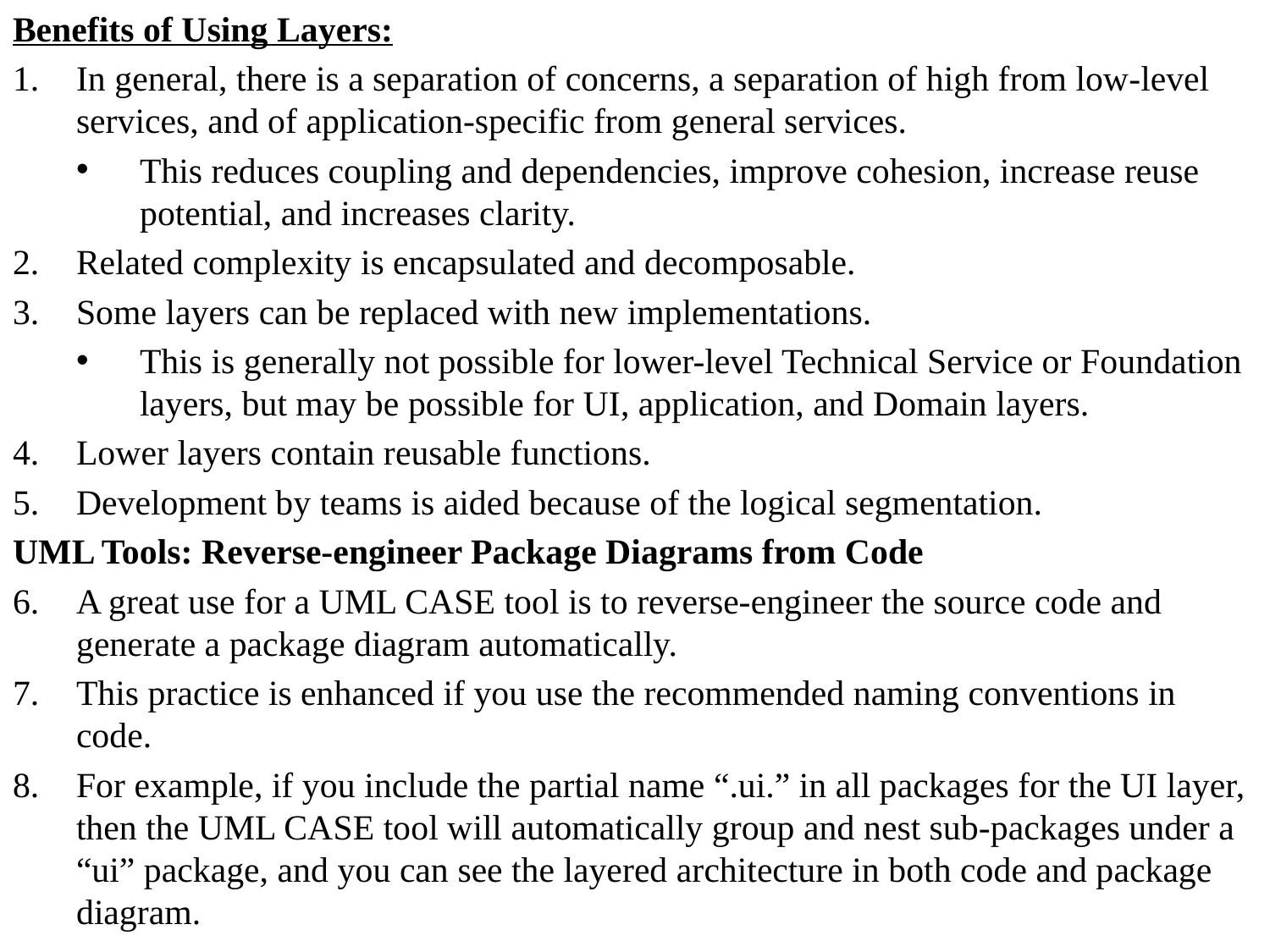

Benefits of Using Layers:
In general, there is a separation of concerns, a separation of high from low-level services, and of application-specific from general services.
This reduces coupling and dependencies, improve cohesion, increase reuse potential, and increases clarity.
Related complexity is encapsulated and decomposable.
Some layers can be replaced with new implementations.
This is generally not possible for lower-level Technical Service or Foundation layers, but may be possible for UI, application, and Domain layers.
Lower layers contain reusable functions.
Development by teams is aided because of the logical segmentation.
UML Tools: Reverse-engineer Package Diagrams from Code
A great use for a UML CASE tool is to reverse-engineer the source code and generate a package diagram automatically.
This practice is enhanced if you use the recommended naming conventions in code.
For example, if you include the partial name “.ui.” in all packages for the UI layer, then the UML CASE tool will automatically group and nest sub-packages under a “ui” package, and you can see the layered architecture in both code and package diagram.